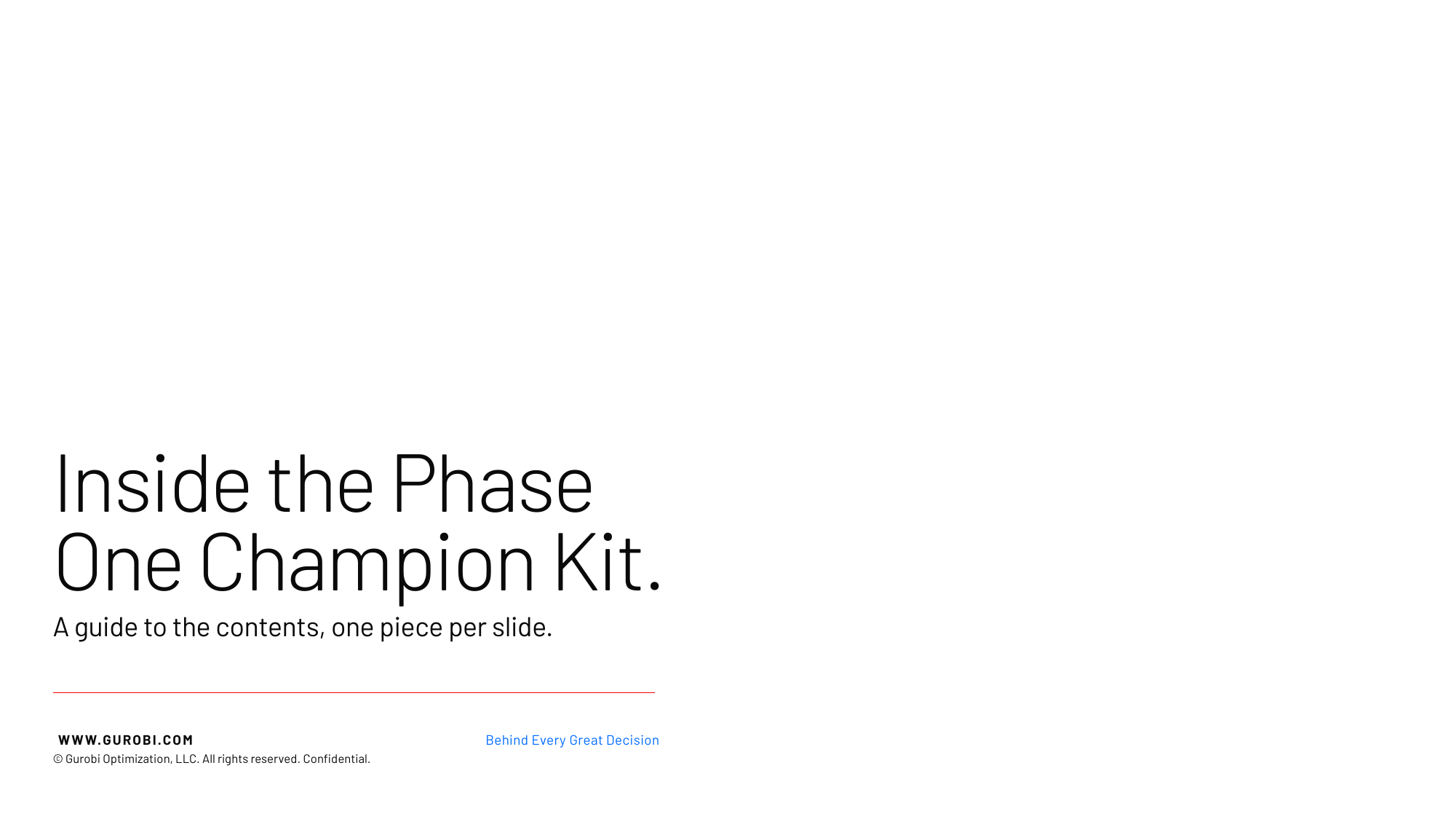

# Inside the Phase One Champion Kit.
A guide to the contents, one piece per slide.